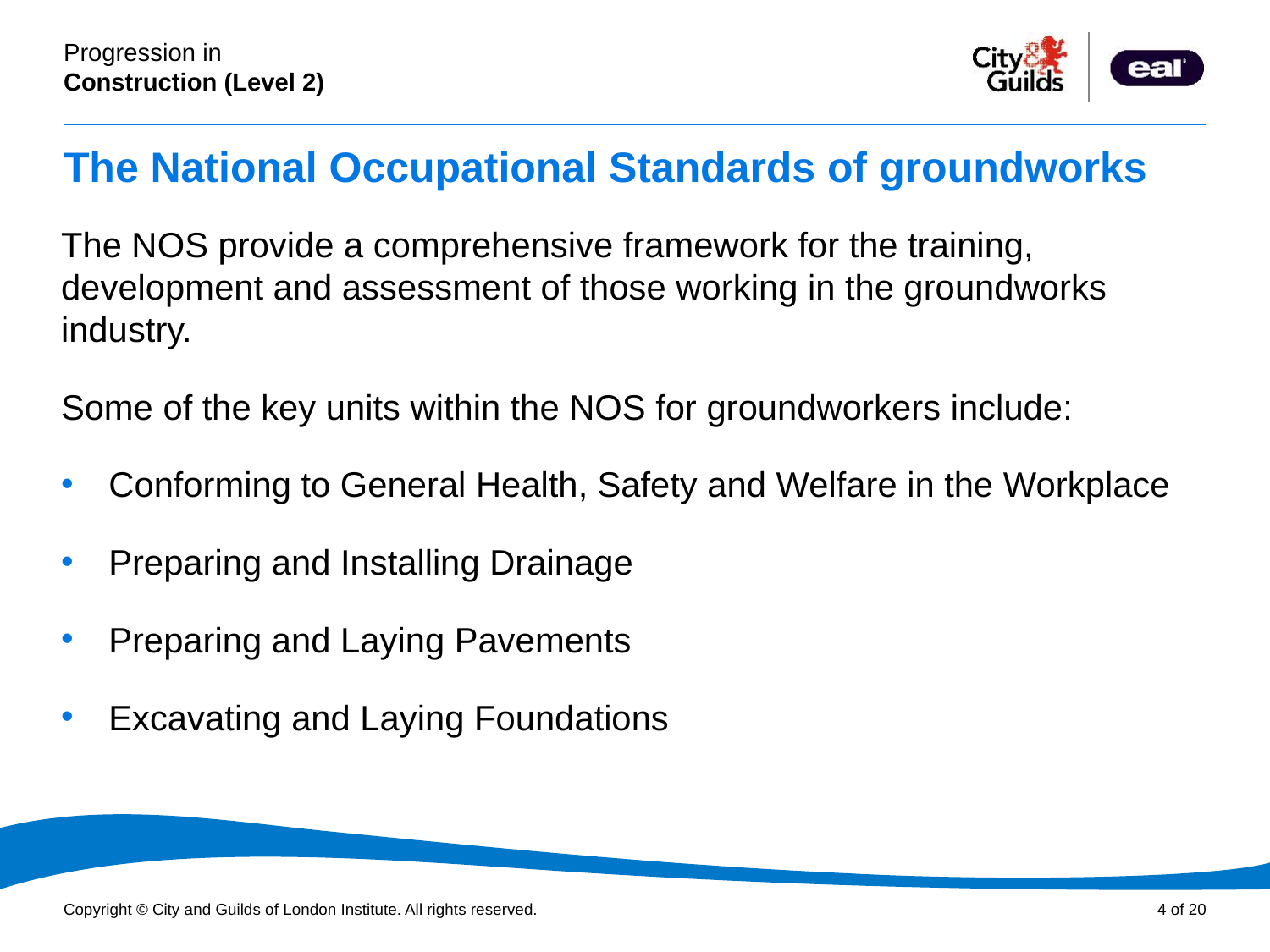

# The National Occupational Standards of groundworks
The NOS provide a comprehensive framework for the training, development and assessment of those working in the groundworks industry.
Some of the key units within the NOS for groundworkers include:
Conforming to General Health, Safety and Welfare in the Workplace
Preparing and Installing Drainage
Preparing and Laying Pavements
Excavating and Laying Foundations